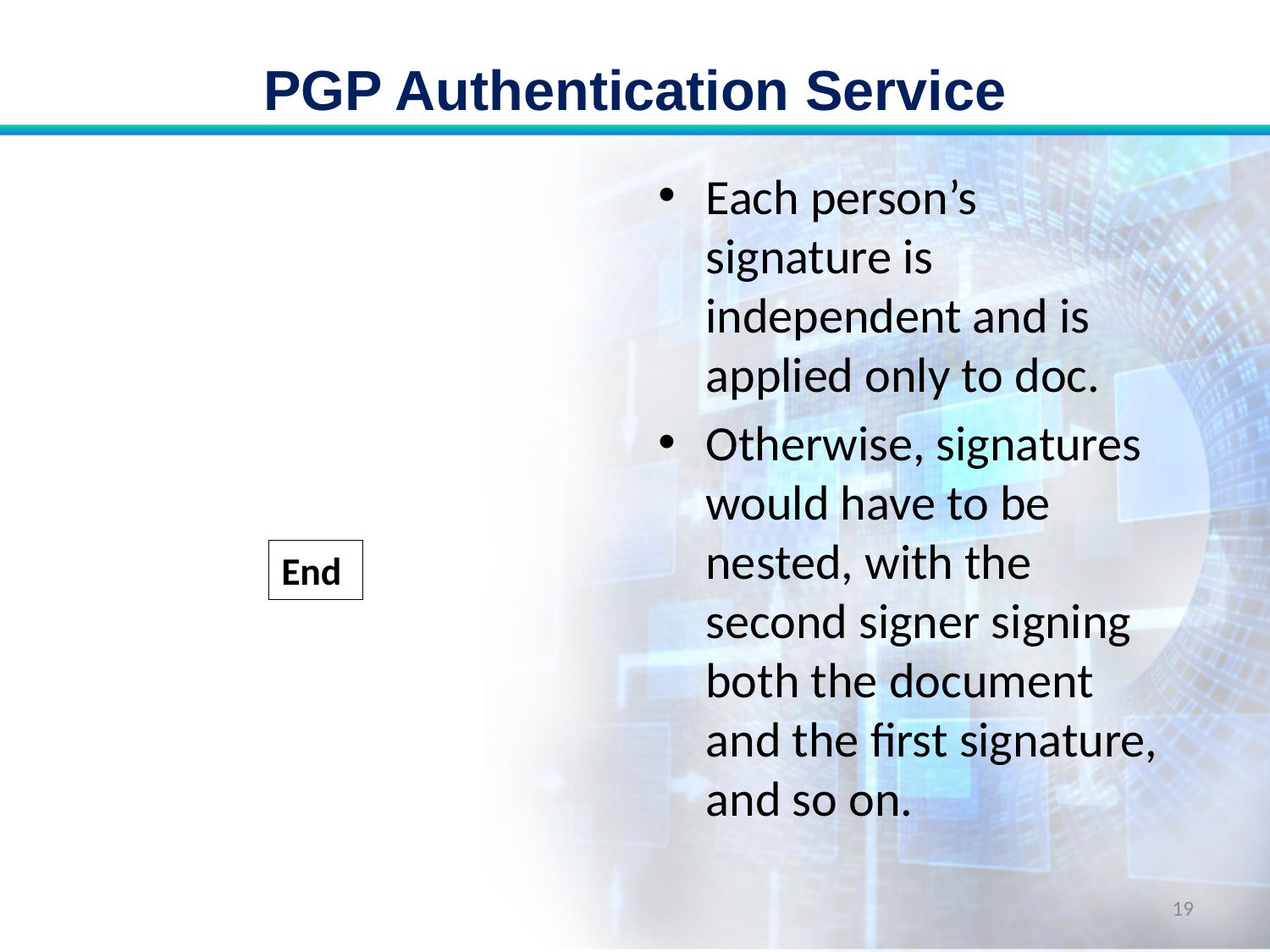

# PGP Authentication Service
Each person’s signature is independent and is applied only to doc.
Otherwise, signatures would have to be nested, with the second signer signing both the document and the first signature, and so on.
End
19